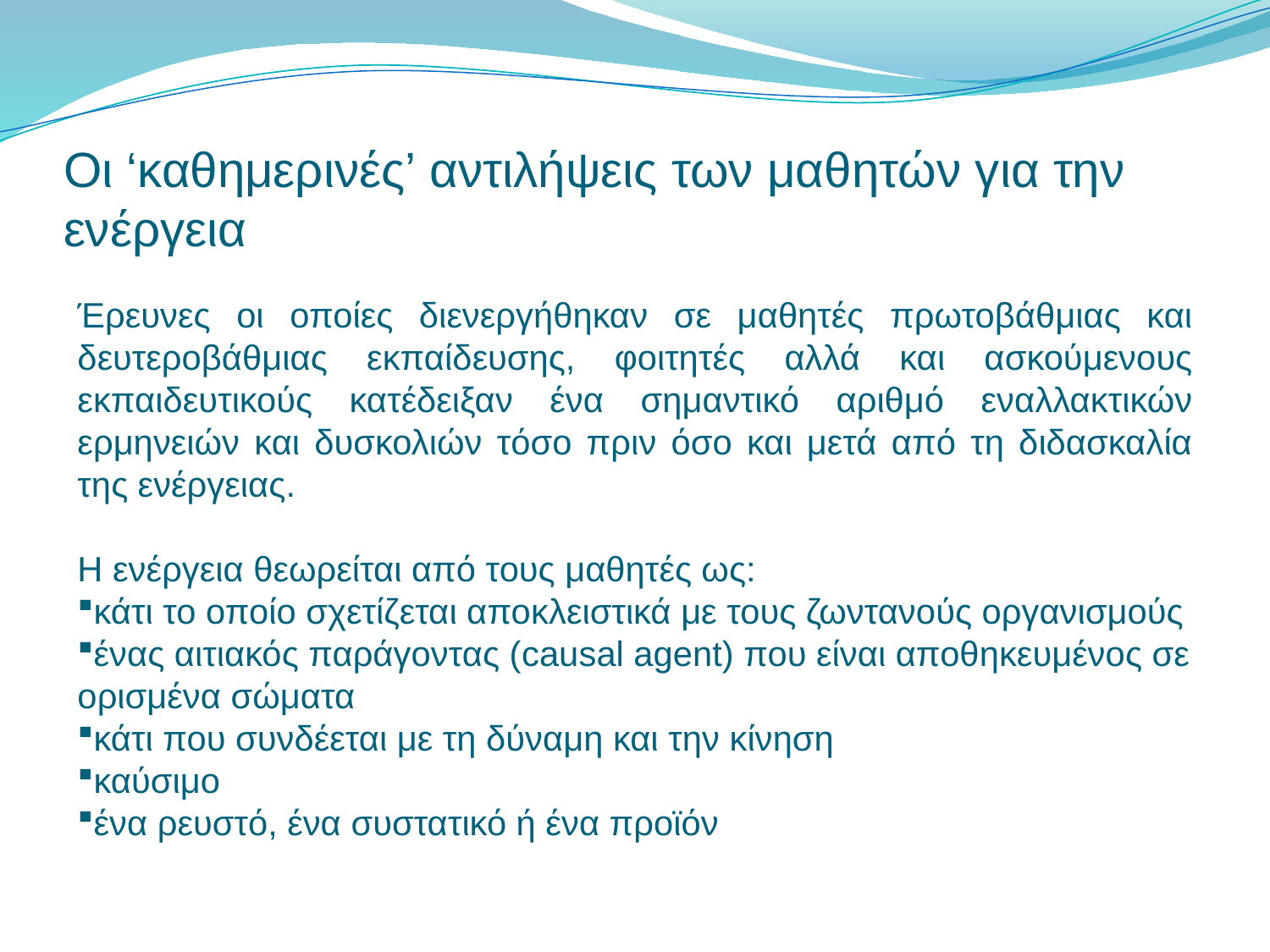

# Οι ‘καθημερινές’ αντιλήψεις των μαθητών για την ενέργεια
Έρευνες οι οποίες διενεργήθηκαν σε μαθητές πρωτοβάθμιας και δευτεροβάθμιας εκπαίδευσης, φοιτητές αλλά και ασκούμενους εκπαιδευτικούς κατέδειξαν ένα σημαντικό αριθμό εναλλακτικών ερμηνειών και δυσκολιών τόσο πριν όσο και μετά από τη διδασκαλία της ενέργειας.

Η ενέργεια θεωρείται από τους μαθητές ως:
κάτι το οποίο σχετίζεται αποκλειστικά με τους ζωντανούς οργανισμούς
ένας αιτιακός παράγοντας (causal agent) που είναι αποθηκευμένος σε ορισμένα σώματα
κάτι που συνδέεται με τη δύναμη και την κίνηση
καύσιμο
ένα ρευστό, ένα συστατικό ή ένα προϊόν